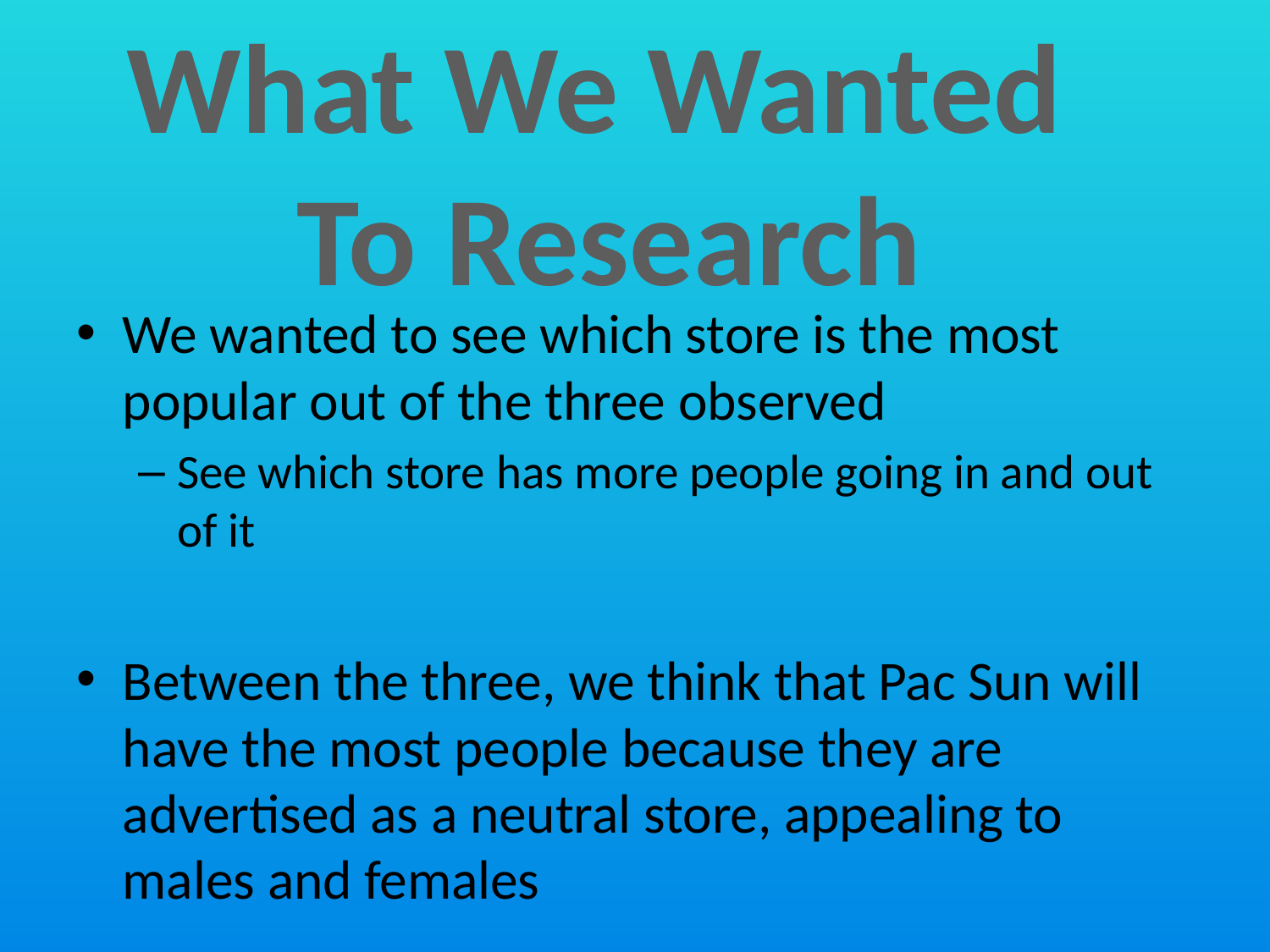

What We Wanted
To Research
We wanted to see which store is the most popular out of the three observed
See which store has more people going in and out of it

Between the three, we think that Pac Sun will have the most people because they are advertised as a neutral store, appealing to males and females